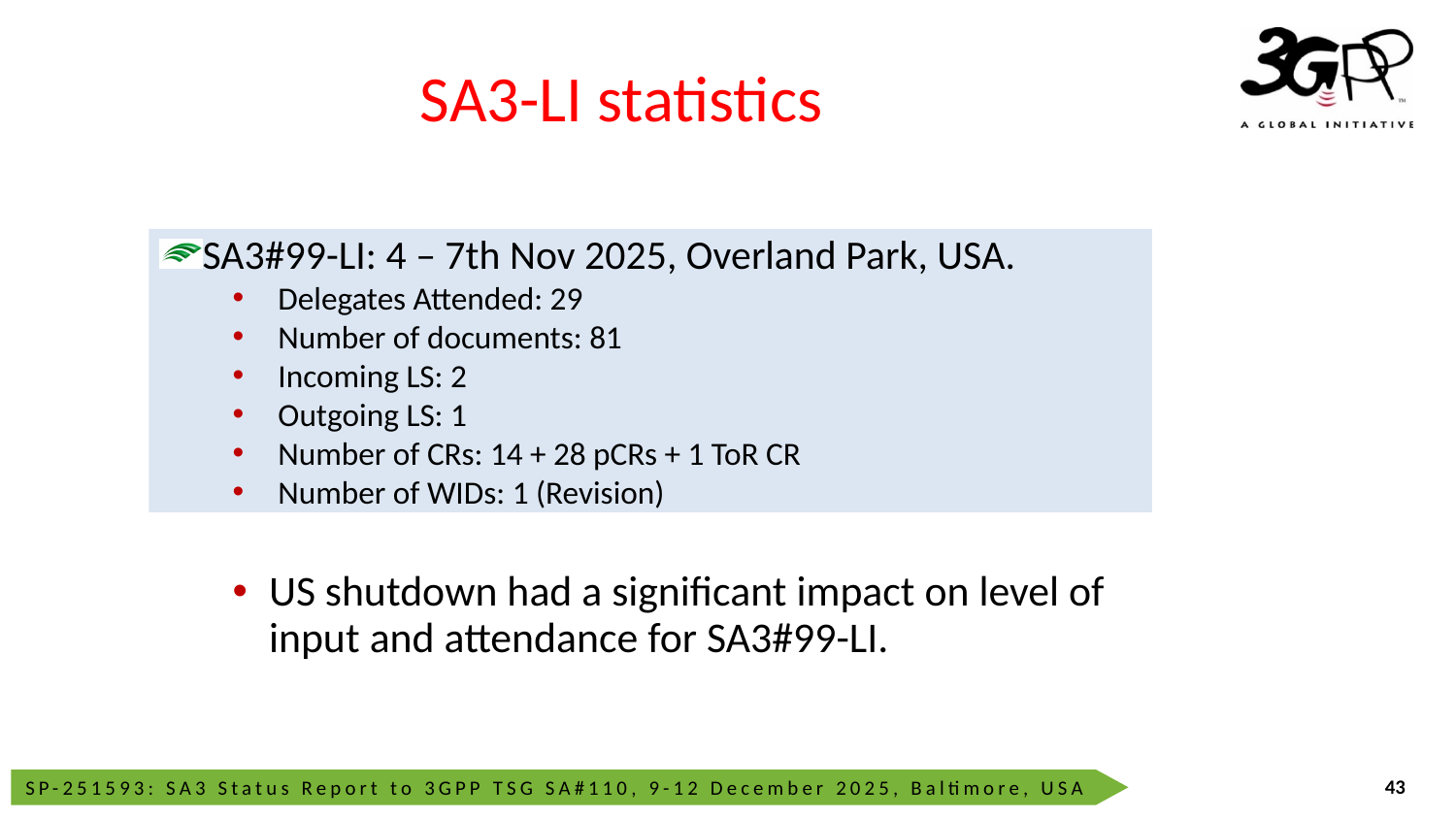

# SA3-LI statistics
SA3#99-LI: 4 – 7th Nov 2025, Overland Park, USA.
Delegates Attended: 29
Number of documents: 81
Incoming LS: 2
Outgoing LS: 1
Number of CRs: 14 + 28 pCRs + 1 ToR CR
Number of WIDs: 1 (Revision)

US shutdown had a significant impact on level of input and attendance for SA3#99-LI.